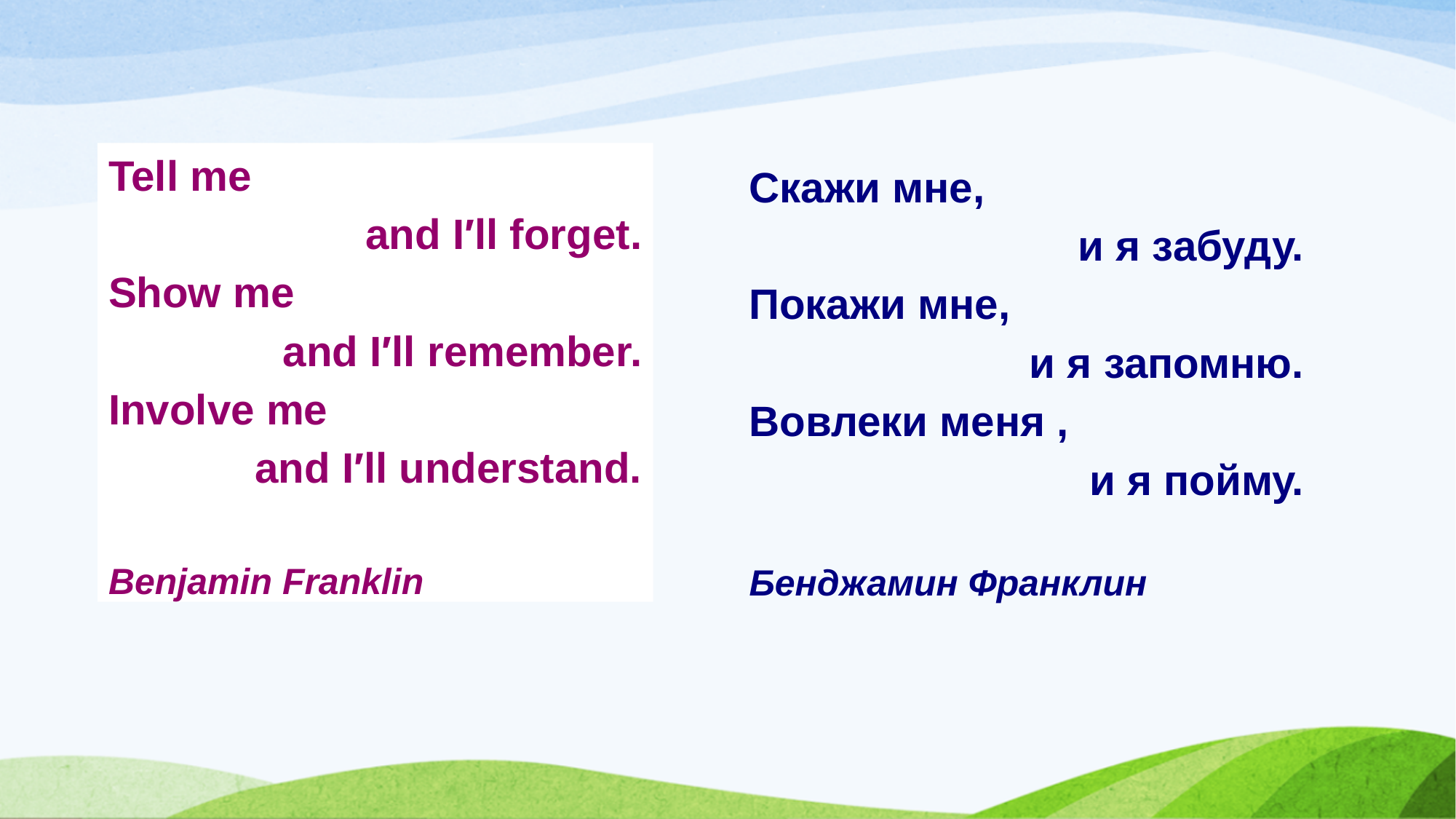

*
Tell me
and I′ll forget.
Show me
and I′ll remember.
Involve me
and I′ll understand.

Benjamin Franklin

Cкажи мне,
 и я забуду.
Покажи мне,
и я запомню.
Вовлеки меня ,
и я пойму.

Бенджамин Франклин